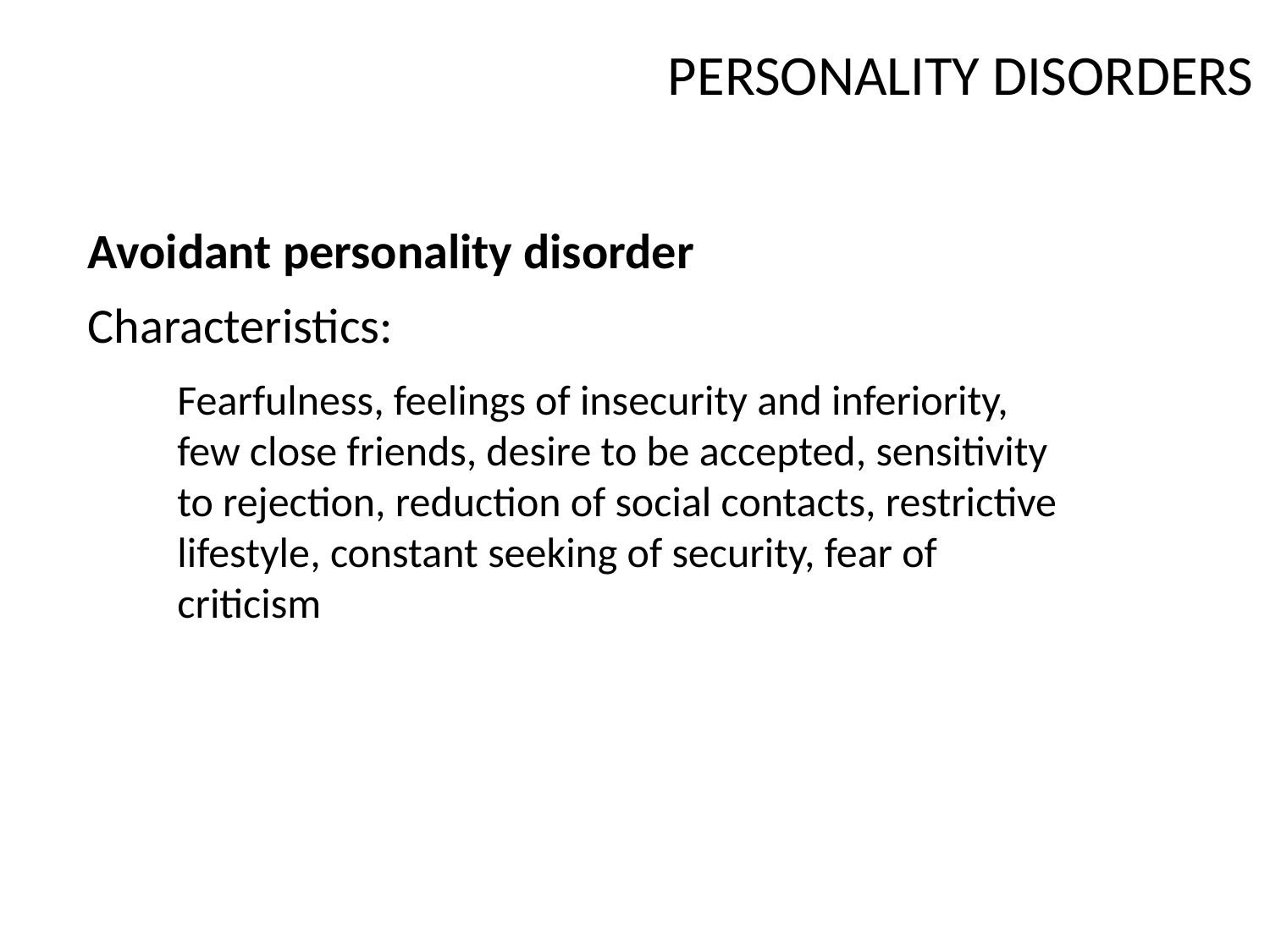

PERSONALITY DISORDERS
#
Avoidant personality disorder
Characteristics:
Fearfulness, feelings of insecurity and inferiority, few close friends, desire to be accepted, sensitivity to rejection, reduction of social contacts, restrictive lifestyle, constant seeking of security, fear of criticism